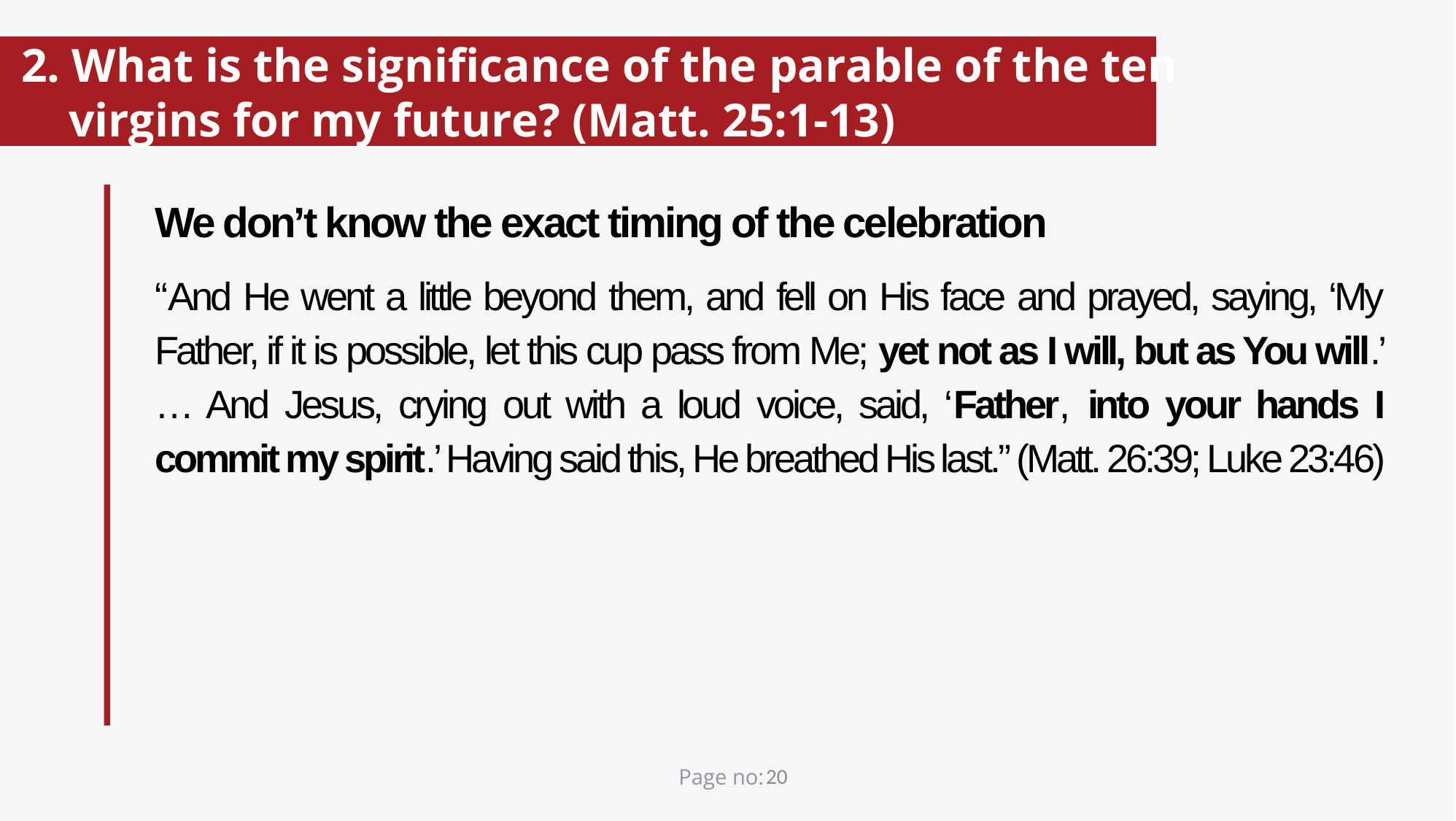

# 2. What is the significance of the parable of the ten virgins for my future? (Matt. 25:1-13)
We don’t know the exact timing of the celebration
“And He went a little beyond them, and fell on His face and prayed, saying, ‘My Father, if it is possible, let this cup pass from Me; yet not as I will, but as You will.’ … And Jesus, crying out with a loud voice, said, ‘Father, into your hands I commit my spirit.’ Having said this, He breathed His last.” (Matt. 26:39; Luke 23:46)